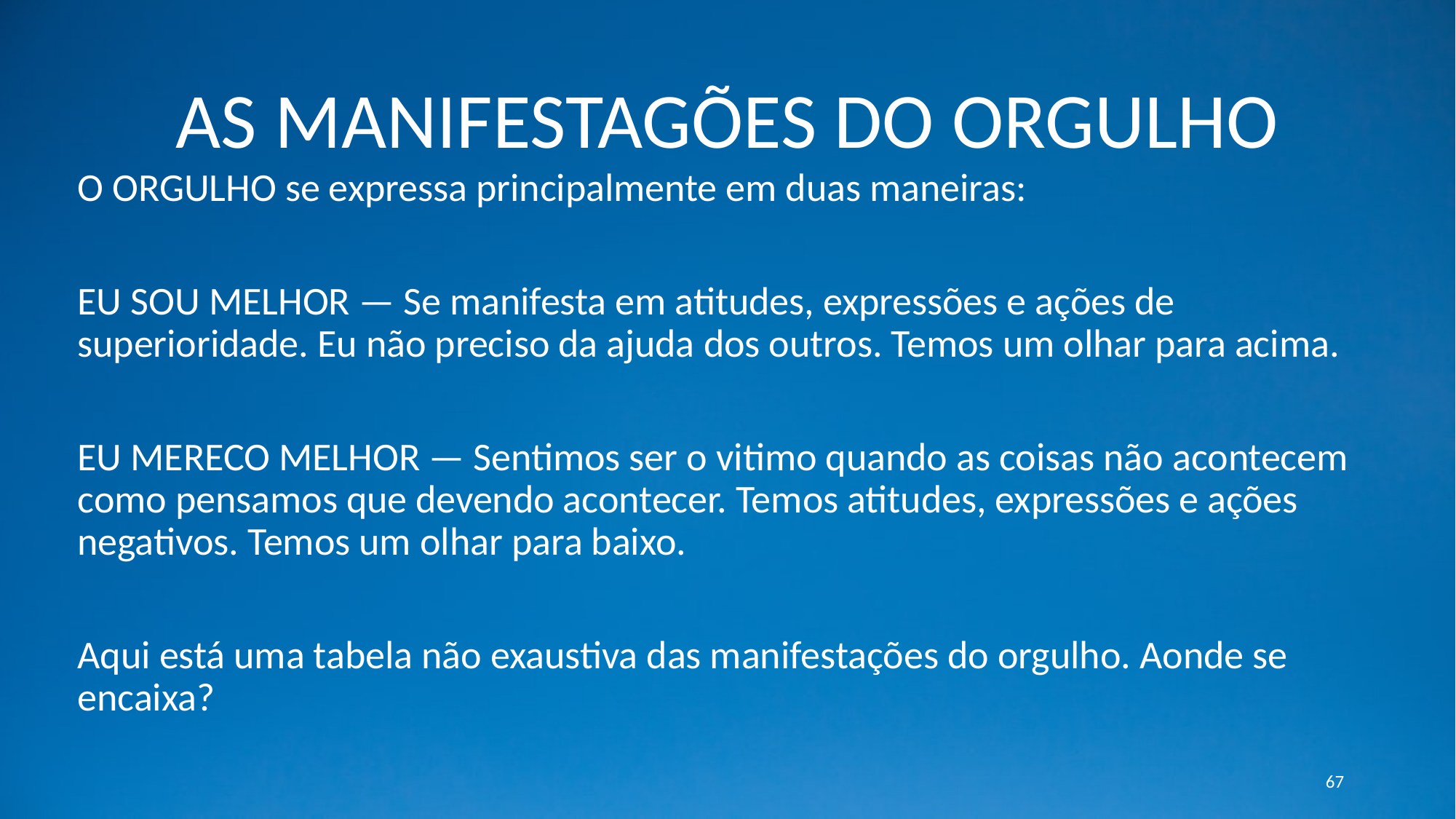

# AS MANIFESTAGÕES DO ORGULHO
O ORGULHO se expressa principalmente em duas maneiras:

EU SOU MELHOR — Se manifesta em atitudes, expressões e ações de superioridade. Eu não preciso da ajuda dos outros. Temos um olhar para acima.

EU MERECO MELHOR — Sentimos ser o vitimo quando as coisas não acontecem como pensamos que devendo acontecer. Temos atitudes, expressões e ações negativos. Temos um olhar para baixo.

Aqui está uma tabela não exaustiva das manifestações do orgulho. Aonde se encaixa?

67